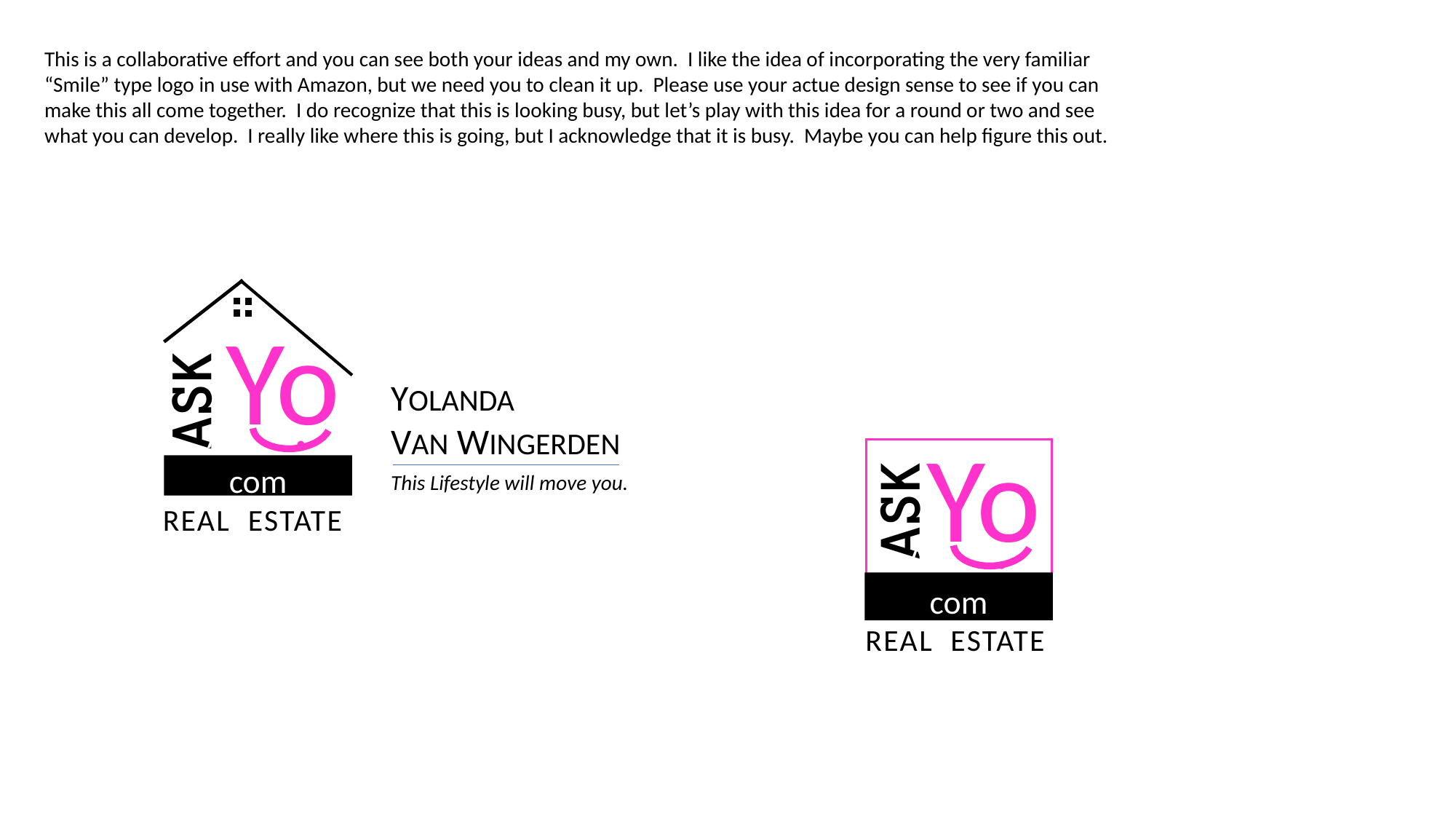

This is a collaborative effort and you can see both your ideas and my own.  I like the idea of incorporating the very familiar “Smile” type logo in use with Amazon, but we need you to clean it up.  Please use your actue design sense to see if you can make this all come together.  I do recognize that this is looking busy, but let’s play with this idea for a round or two and see what you can develop.  I really like where this is going, but I acknowledge that it is busy.  Maybe you can help figure this out.

Yo
ASK
YOLANDA
VAN WINGERDEN

This Lifestyle will move you.

ASK
Yo
AskYo . com
REAL  ESTATE

AskYo . com
REAL  ESTATE